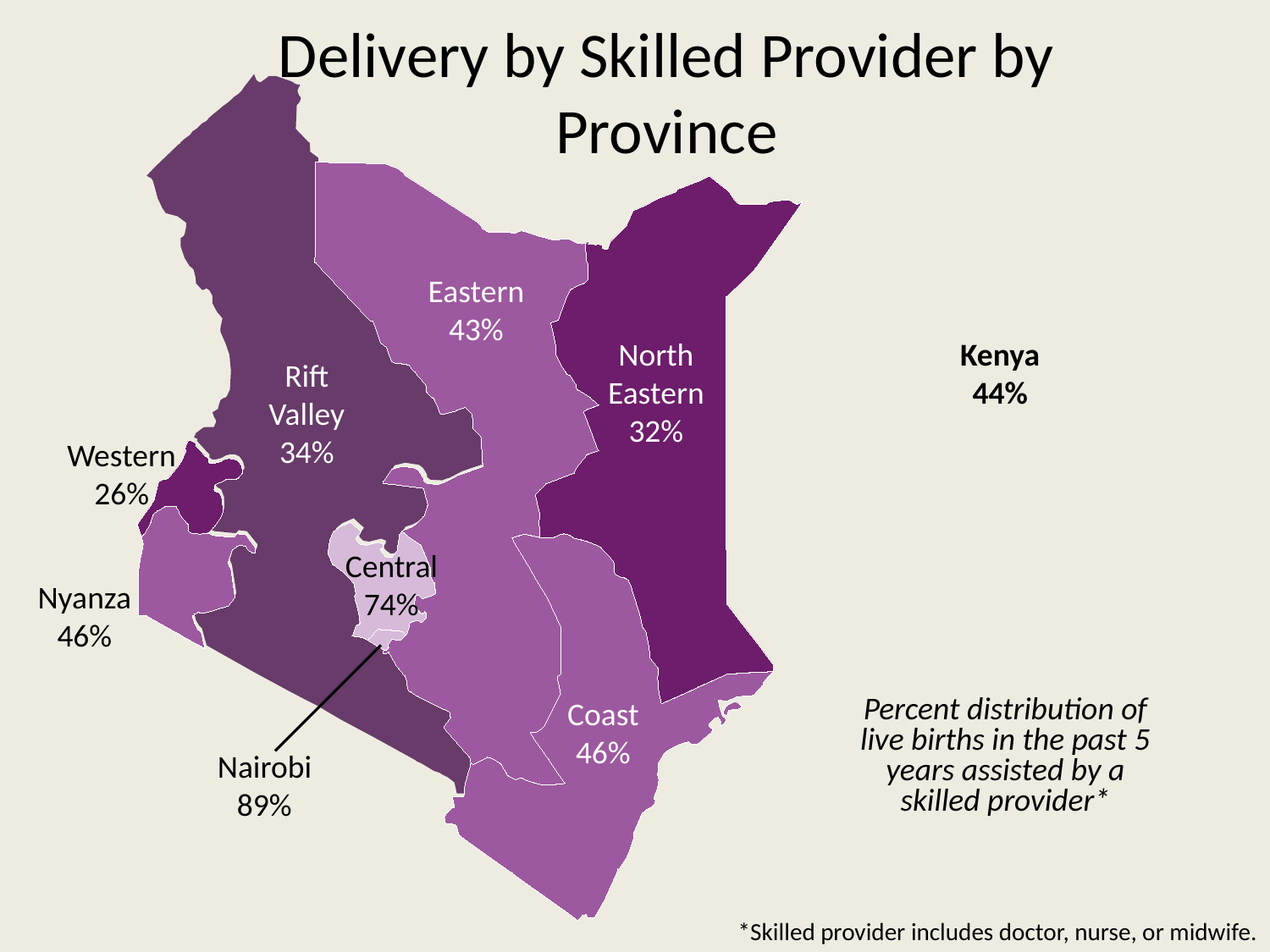

Delivery by Skilled Provider by Province

Eastern
43%
North Eastern
32%
Kenya
44%
Rift Valley
34%
Western
26%
Central
74%
Nyanza
46%
Coast
46%
Percent distribution of live births in the past 5 years assisted by a skilled provider*
Nairobi
89%
*Skilled provider includes doctor, nurse, or midwife.